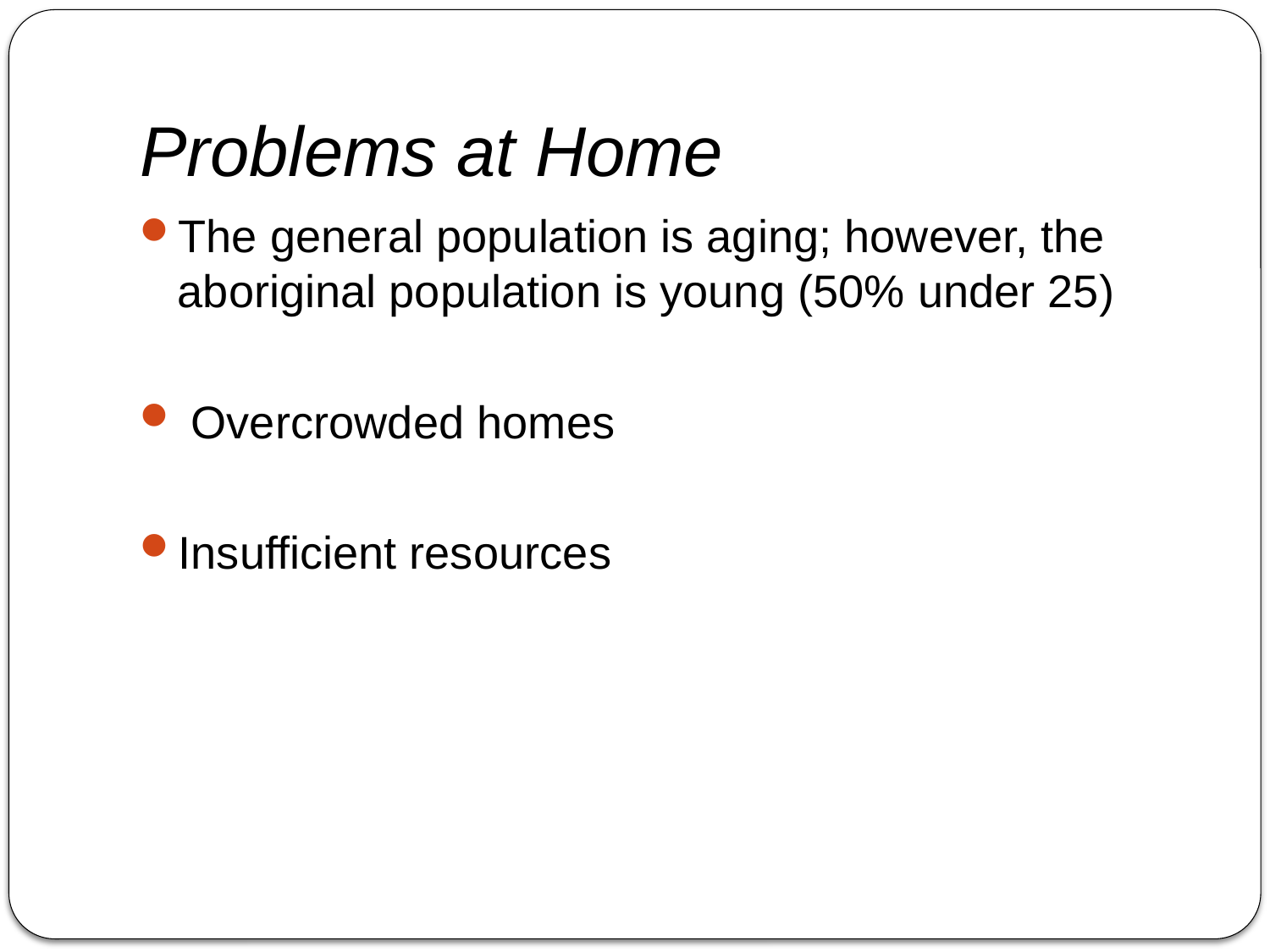

# Problems at Home
The general population is aging; however, the aboriginal population is young (50% under 25)

 Overcrowded homes

Insufficient resources